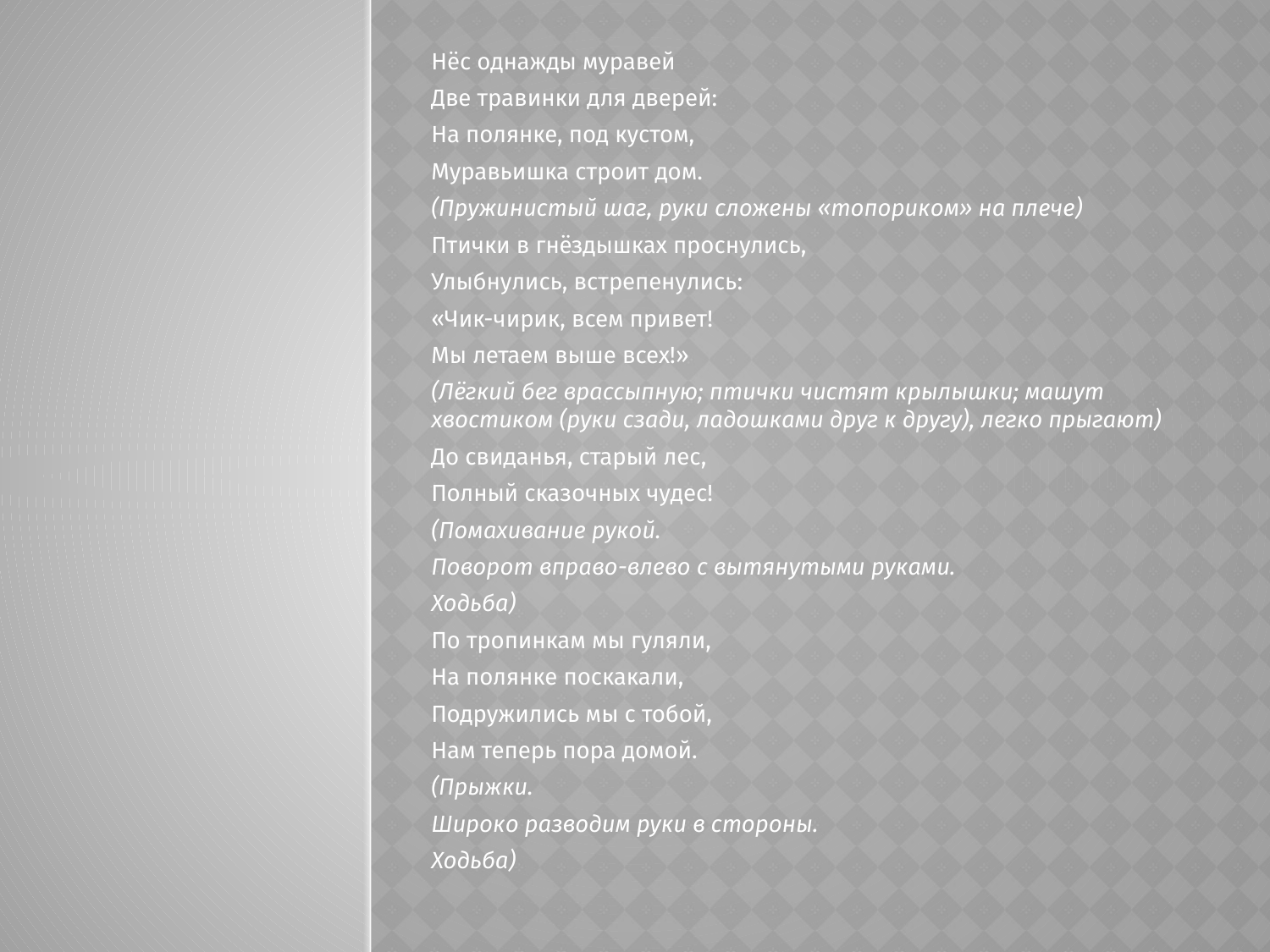

Нёс однажды муравей
Две травинки для дверей:
На полянке, под кустом,
Муравьишка строит дом.
(Пружинистый шаг, руки сложены «топориком» на плече)
Птички в гнёздышках проснулись,
Улыбнулись, встрепенулись:
«Чик-чирик, всем привет!
Мы летаем выше всех!»
(Лёгкий бег врассыпную; птички чистят крылышки; машут хвостиком (руки сзади, ладошками друг к другу), легко прыгают)
До свиданья, старый лес,
Полный сказочных чудес!
(Помахивание рукой.
Поворот вправо-влево с вытянутыми руками.
Ходьба)
По тропинкам мы гуляли,
На полянке поскакали,
Подружились мы с тобой,
Нам теперь пора домой.
(Прыжки.
Широко разводим руки в стороны.
Ходьба)